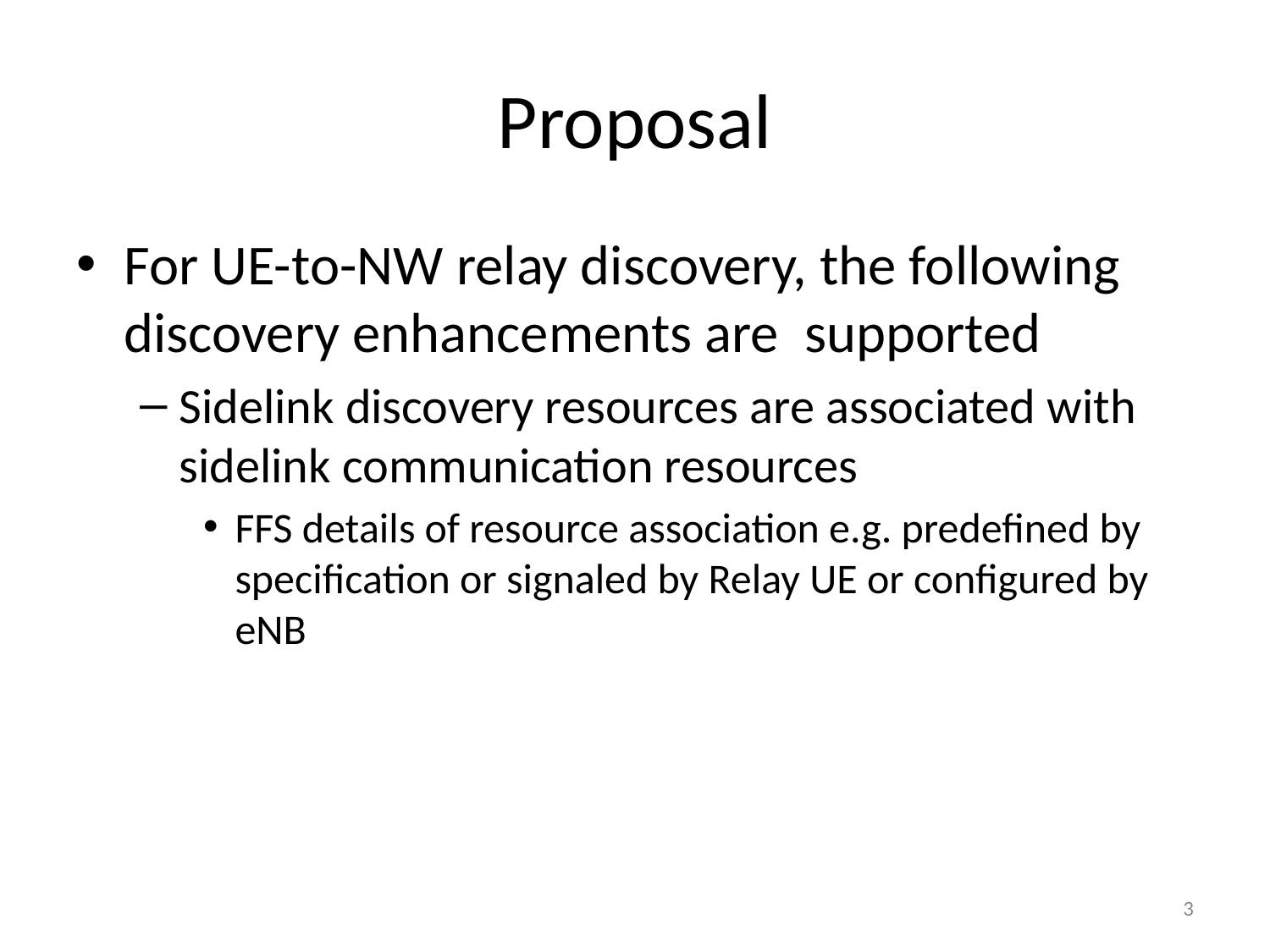

# Proposal
For UE-to-NW relay discovery, the following discovery enhancements are  supported
Sidelink discovery resources are associated with sidelink communication resources
FFS details of resource association e.g. predefined by specification or signaled by Relay UE or configured by eNB
3